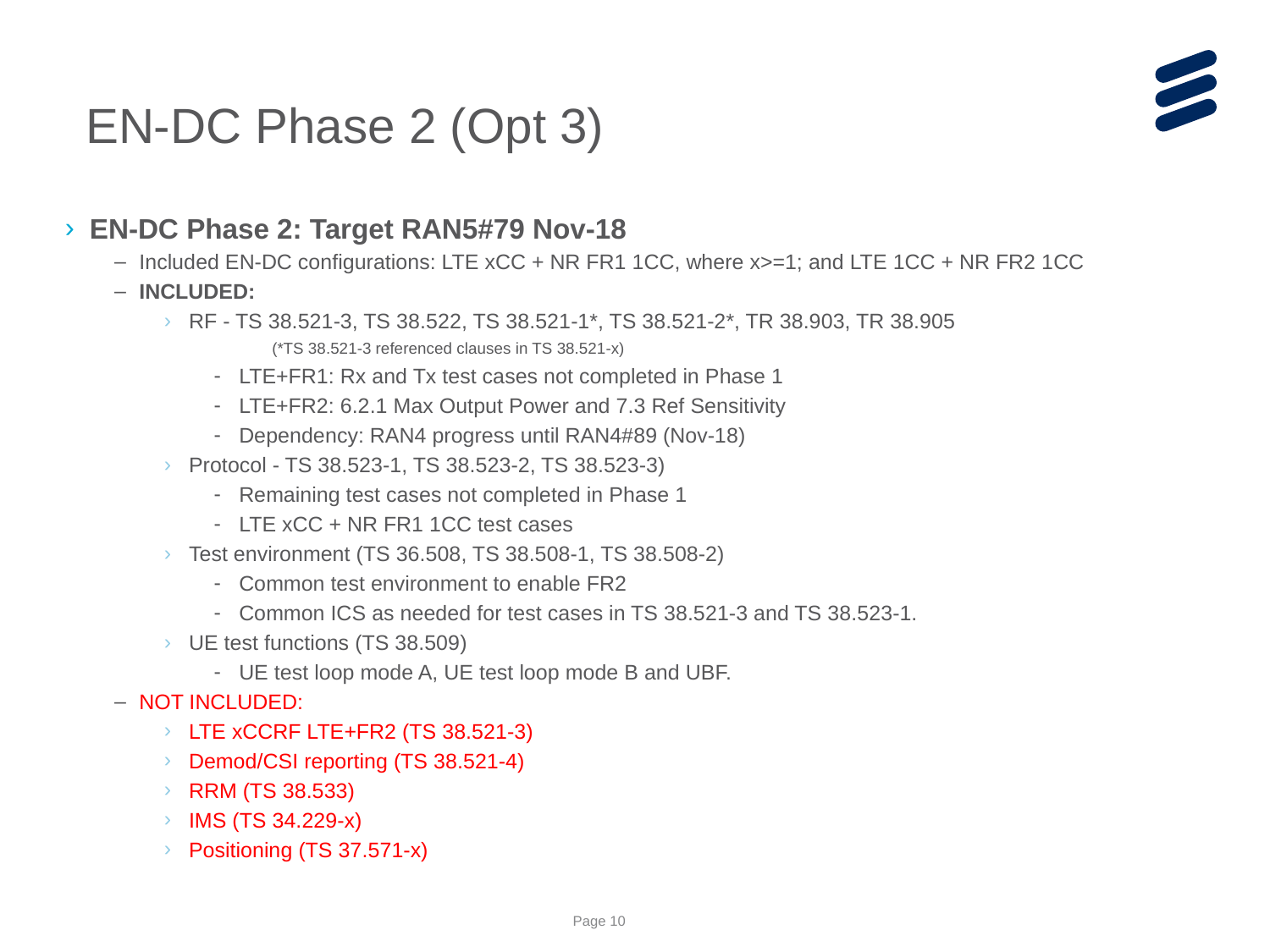

EN-DC Phase 2 (Opt 3)
EN-DC Phase 2: Target RAN5#79 Nov-18
Included EN-DC configurations: LTE xCC + NR FR1 1CC, where x>=1; and LTE 1CC + NR FR2 1CC
INCLUDED:
RF - TS 38.521-3, TS 38.522, TS 38.521-1*, TS 38.521-2*, TR 38.903, TR 38.905
              (*TS 38.521-3 referenced clauses in TS 38.521-x)
LTE+FR1: Rx and Tx test cases not completed in Phase 1
LTE+FR2: 6.2.1 Max Output Power and 7.3 Ref Sensitivity
Dependency: RAN4 progress until RAN4#89 (Nov-18)
Protocol - TS 38.523-1, TS 38.523-2, TS 38.523-3)
Remaining test cases not completed in Phase 1
LTE xCC + NR FR1 1CC test cases
Test environment (TS 36.508, TS 38.508-1, TS 38.508-2)
Common test environment to enable FR2
Common ICS as needed for test cases in TS 38.521-3 and TS 38.523-1.
UE test functions (TS 38.509)
UE test loop mode A, UE test loop mode B and UBF.
NOT INCLUDED:
LTE xCCRF LTE+FR2 (TS 38.521-3)
Demod/CSI reporting (TS 38.521-4)
RRM (TS 38.533)
IMS (TS 34.229-x)
Positioning (TS 37.571-x)